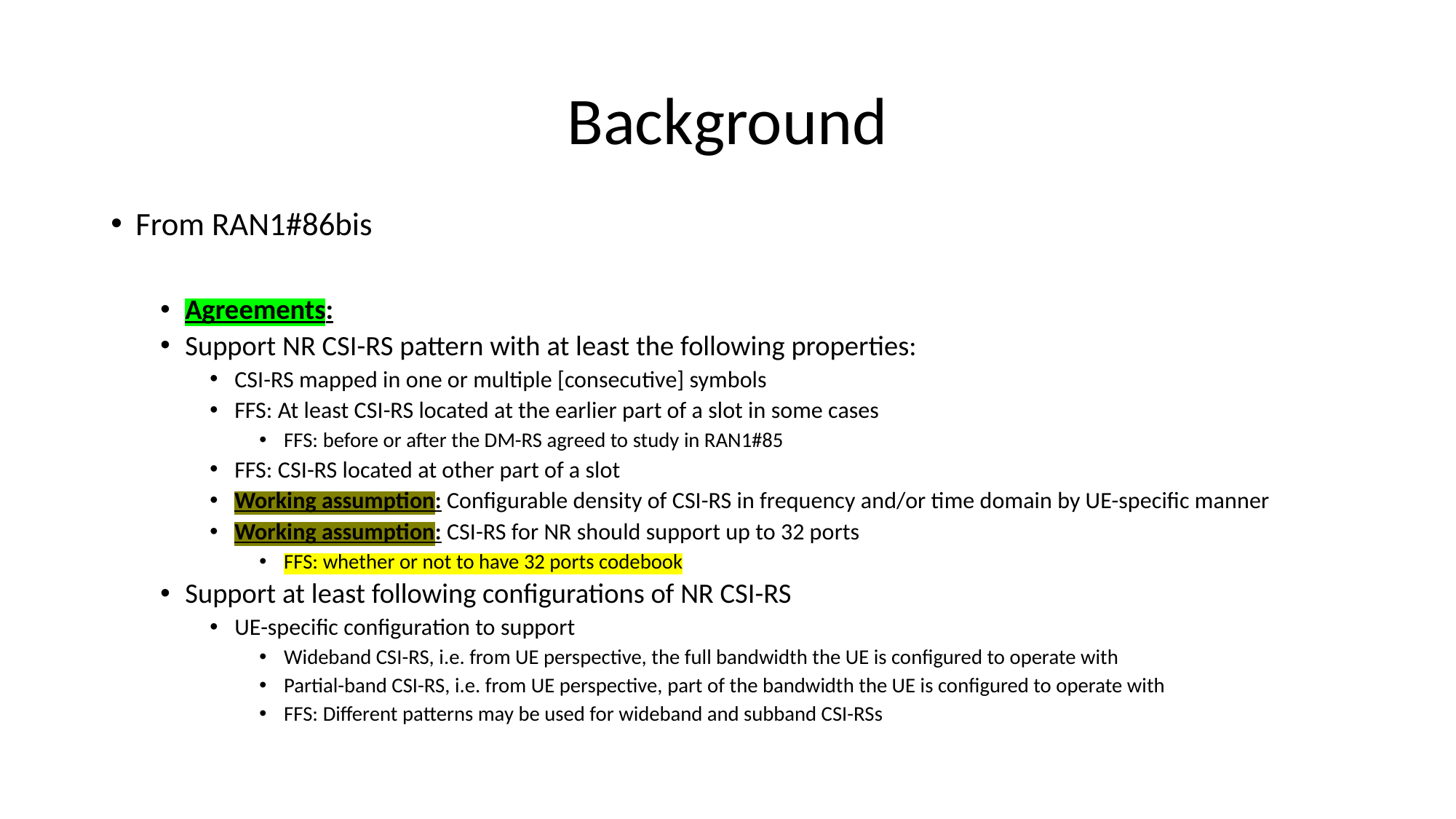

# Background
From RAN1#86bis

Agreements:
Support NR CSI-RS pattern with at least the following properties:
CSI-RS mapped in one or multiple [consecutive] symbols
FFS: At least CSI-RS located at the earlier part of a slot in some cases
FFS: before or after the DM-RS agreed to study in RAN1#85
FFS: CSI-RS located at other part of a slot
Working assumption: Configurable density of CSI-RS in frequency and/or time domain by UE-specific manner
Working assumption: CSI-RS for NR should support up to 32 ports
FFS: whether or not to have 32 ports codebook
Support at least following configurations of NR CSI-RS
UE-specific configuration to support
Wideband CSI-RS, i.e. from UE perspective, the full bandwidth the UE is configured to operate with
Partial-band CSI-RS, i.e. from UE perspective, part of the bandwidth the UE is configured to operate with
FFS: Different patterns may be used for wideband and subband CSI-RSs